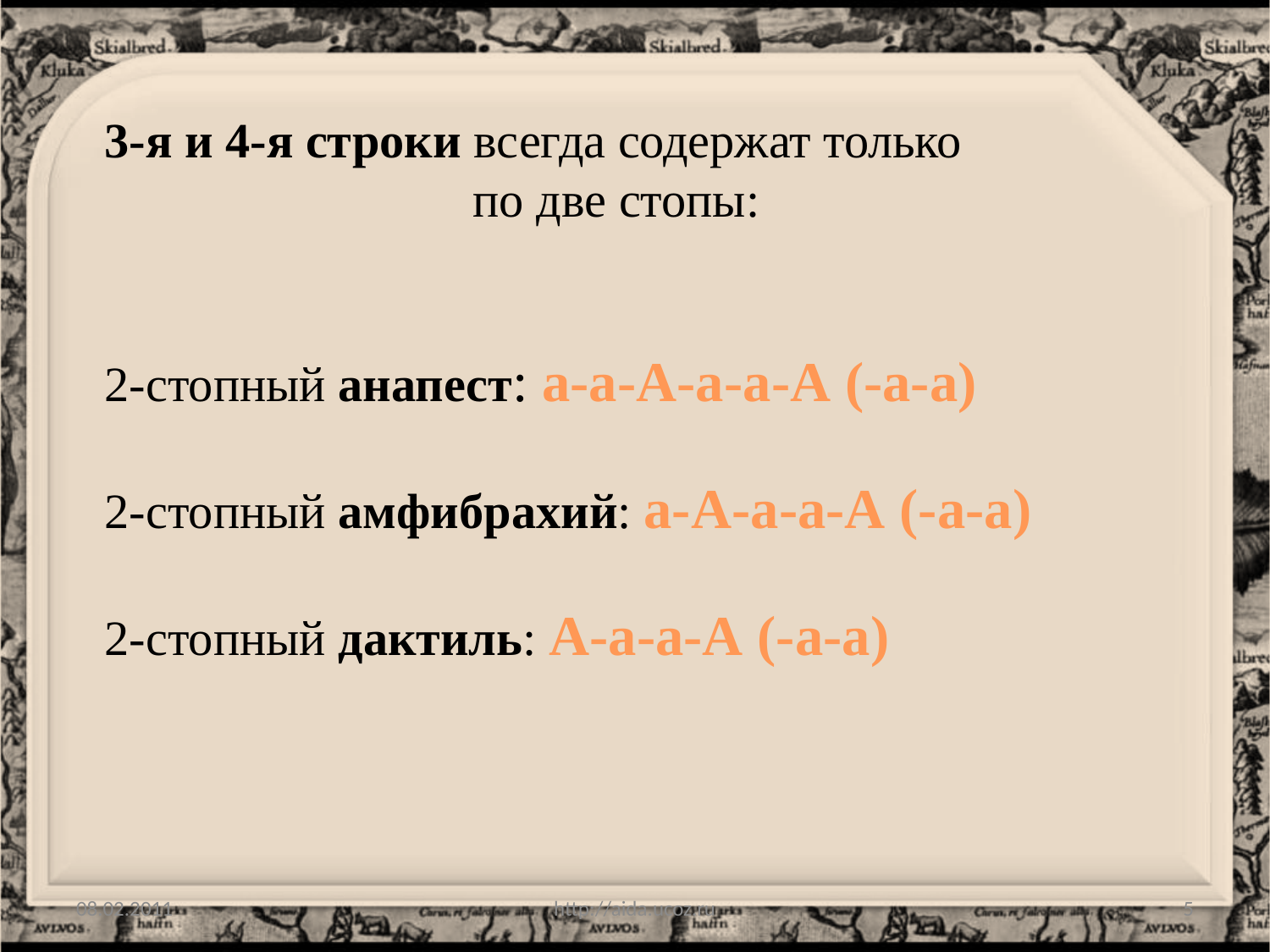

3-я и 4-я строки всегда содержат только
                              по две стопы:

2-стопный анапест: а-а-А-а-а-А (-а-а)

2-стопный амфибрахий: а-А-а-а-А (-а-а)

2-стопный дактиль: А-а-а-А (-а-а)
08.02.2011
http://aida.ucoz.ru
5